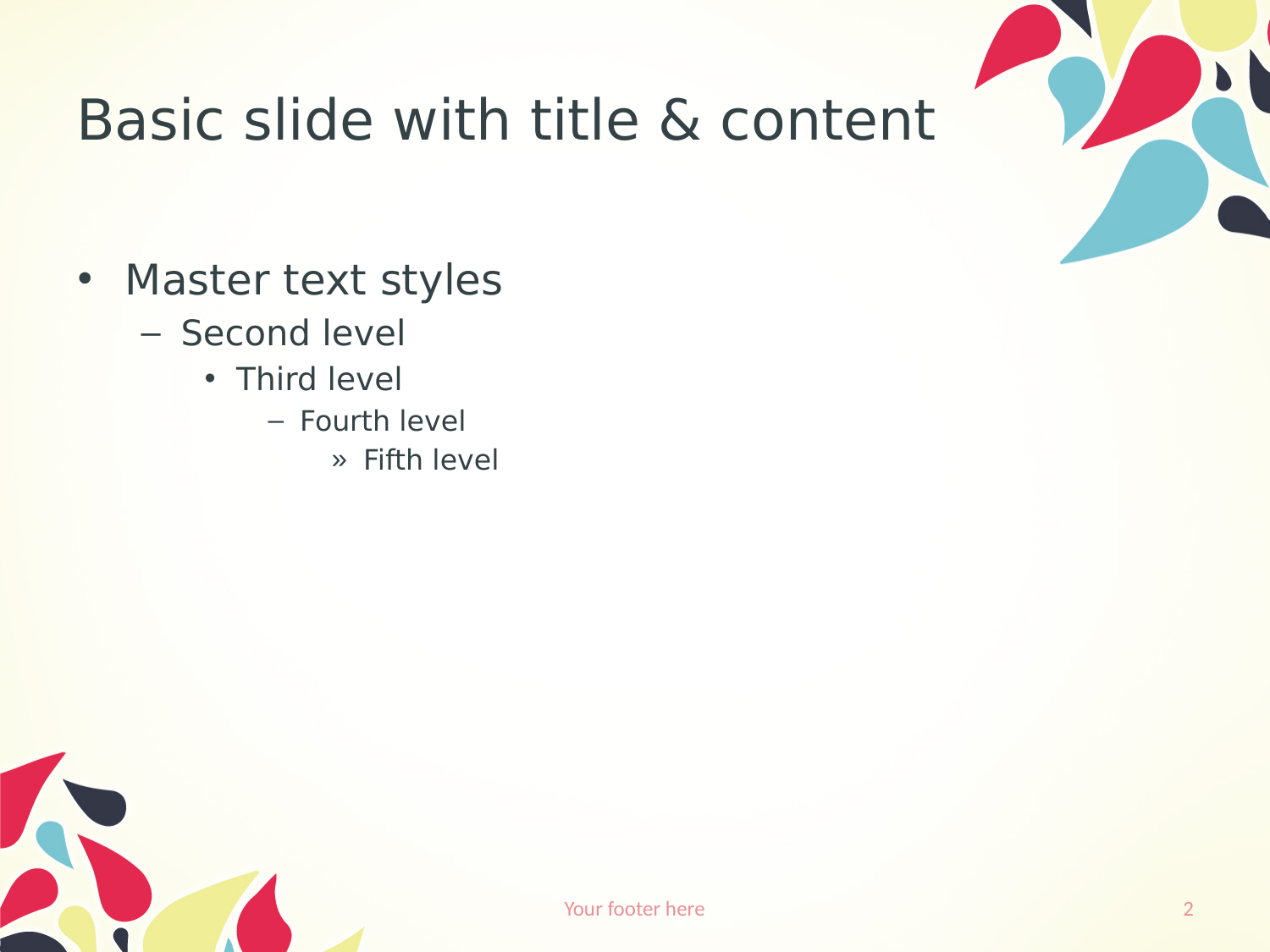

# Basic slide with title & content
Master text styles
Second level
Third level
Fourth level
Fifth level

Your footer here
2